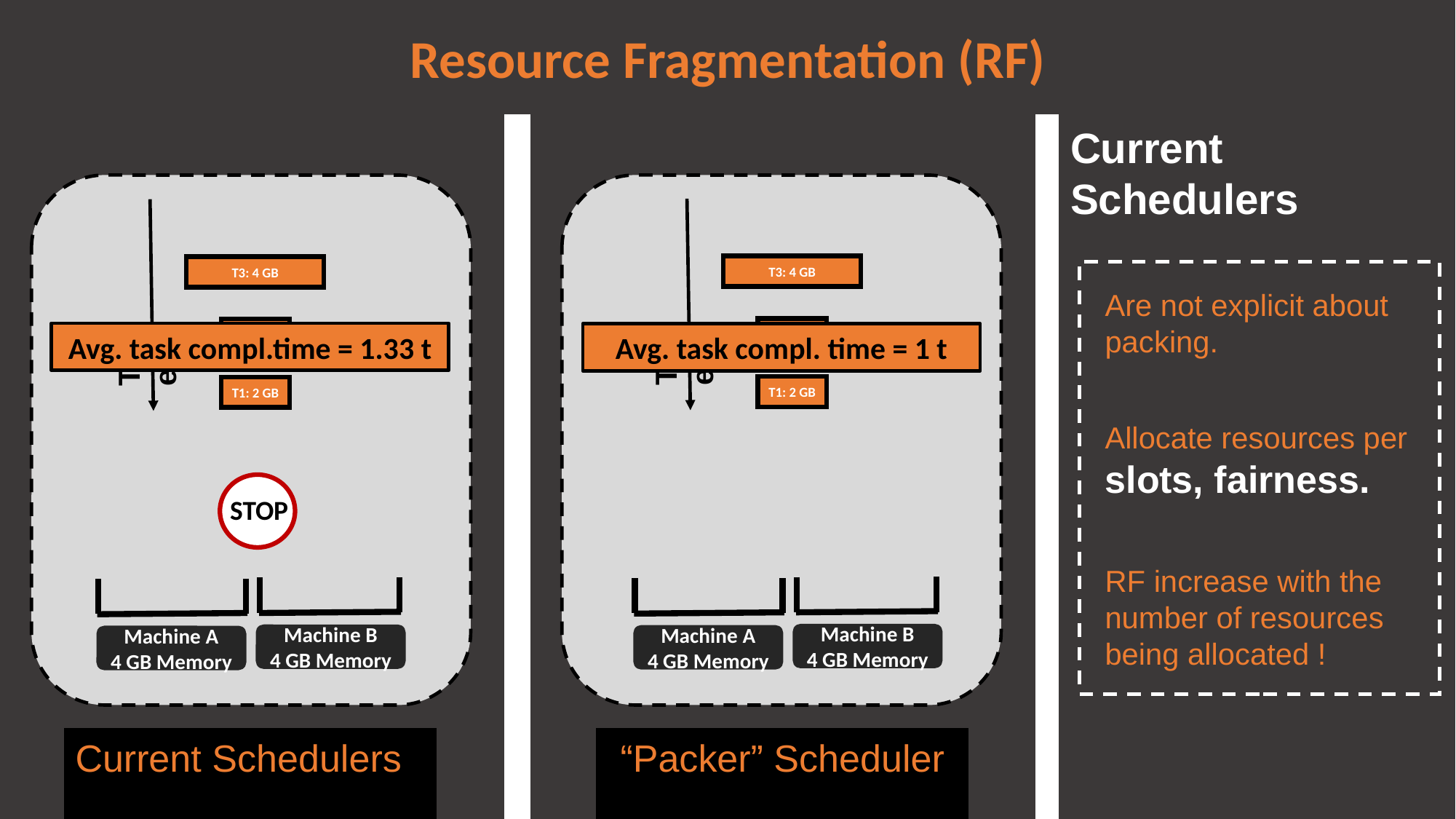

Resource Fragmentation (RF)

Current Schedulers

T3: 4 GB
T3: 4 GB

Are not explicit about packing.
T2: 2 GB
T2: 2 GB
Avg. task compl.time = 1.33 t
Avg. task compl. time = 1 t
Time
Time
T1: 2 GB
T1: 2 GB
Allocate resources per slots, fairness.

STOP
RF increase with the number of resources being allocated !
Machine B
4 GB Memory
Machine B
4 GB Memory
Machine A
4 GB Memory
Machine A
4 GB Memory
Current Schedulers
 “Packer” Scheduler
5